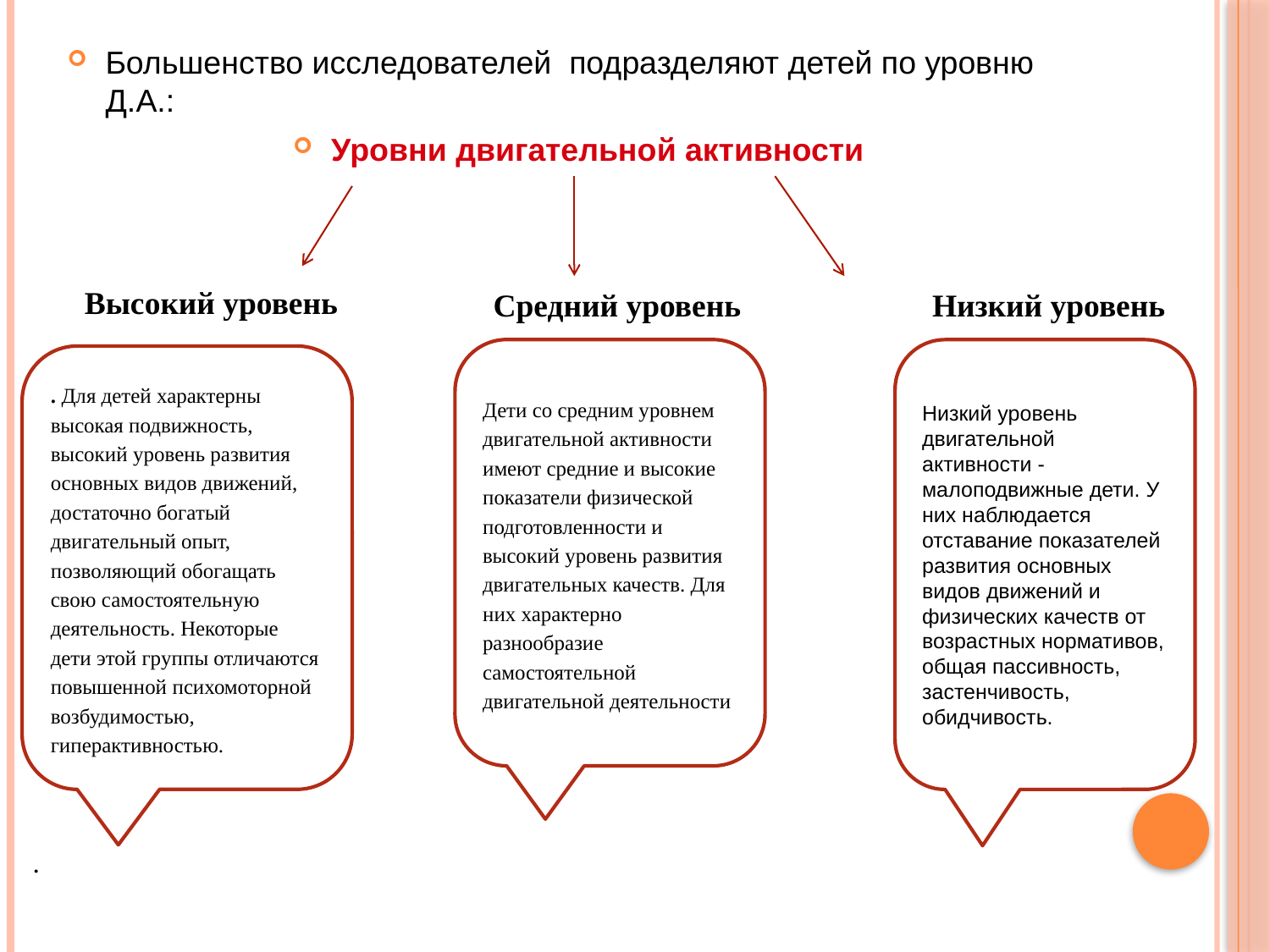

Большенство исследователей  подразделяют детей по уровню Д.А.:
Уровни двигательной активности
Высокий уровень
Средний уровень
Низкий уровень
Дети со средним уровнем двигательной активности имеют средние и высокие показатели физической подготовленности и высокий уровень развития двигательных качеств. Для них характерно разнообразие самостоятельной двигательной деятельности
Низкий уровень двигательной активности - малоподвижные дети. У них наблюдается отставание показателей развития основных видов движений и физических качеств от возрастных нормативов, общая пассивность, застенчивость, обидчивость.
. Для детей характерны высокая подвижность, высокий уровень развития основных видов движений, достаточно богатый двигательный опыт, позволяющий обогащать свою самостоятельную деятельность. Некоторые дети этой группы отличаются повышенной психомоторной возбудимостью, гиперактивностью.
.